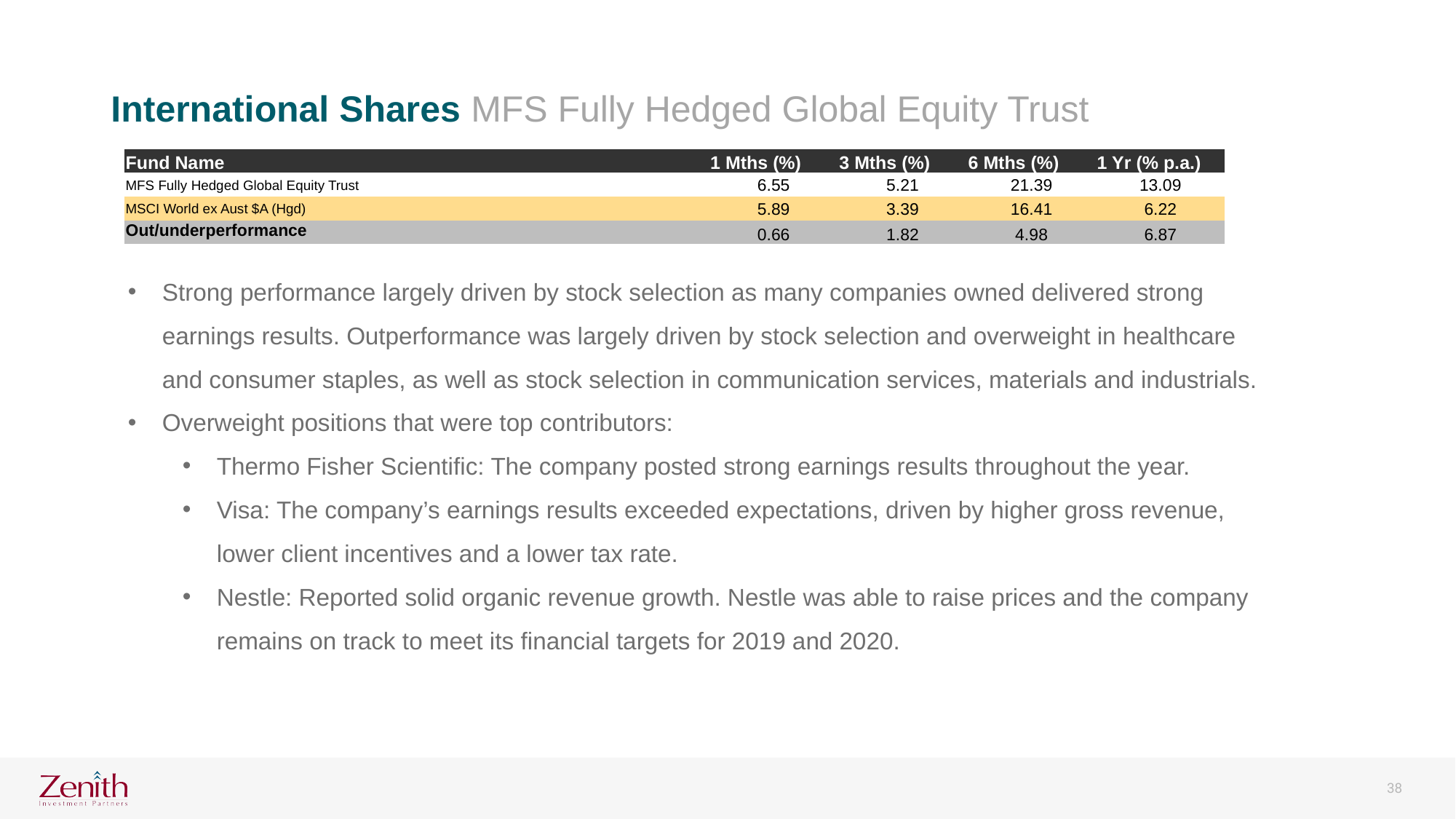

International Shares MFS Fully Hedged Global Equity Trust

| Fund Name | 1 Mths (%) | 3 Mths (%) | 6 Mths (%) | 1 Yr (% p.a.) |
| --- | --- | --- | --- | --- |
| MFS Fully Hedged Global Equity Trust | 6.55 | 5.21 | 21.39 | 13.09 |
| MSCI World ex Aust $A (Hgd) | 5.89 | 3.39 | 16.41 | 6.22 |
| Out/underperformance | 0.66 | 1.82 | 4.98 | 6.87 |
Strong performance largely driven by stock selection as many companies owned delivered strong earnings results. Outperformance was largely driven by stock selection and overweight in healthcare and consumer staples, as well as stock selection in communication services, materials and industrials.
Overweight positions that were top contributors:
Thermo Fisher Scientific: The company posted strong earnings results throughout the year.
Visa: The company’s earnings results exceeded expectations, driven by higher gross revenue, lower client incentives and a lower tax rate.
Nestle: Reported solid organic revenue growth. Nestle was able to raise prices and the company remains on track to meet its financial targets for 2019 and 2020.